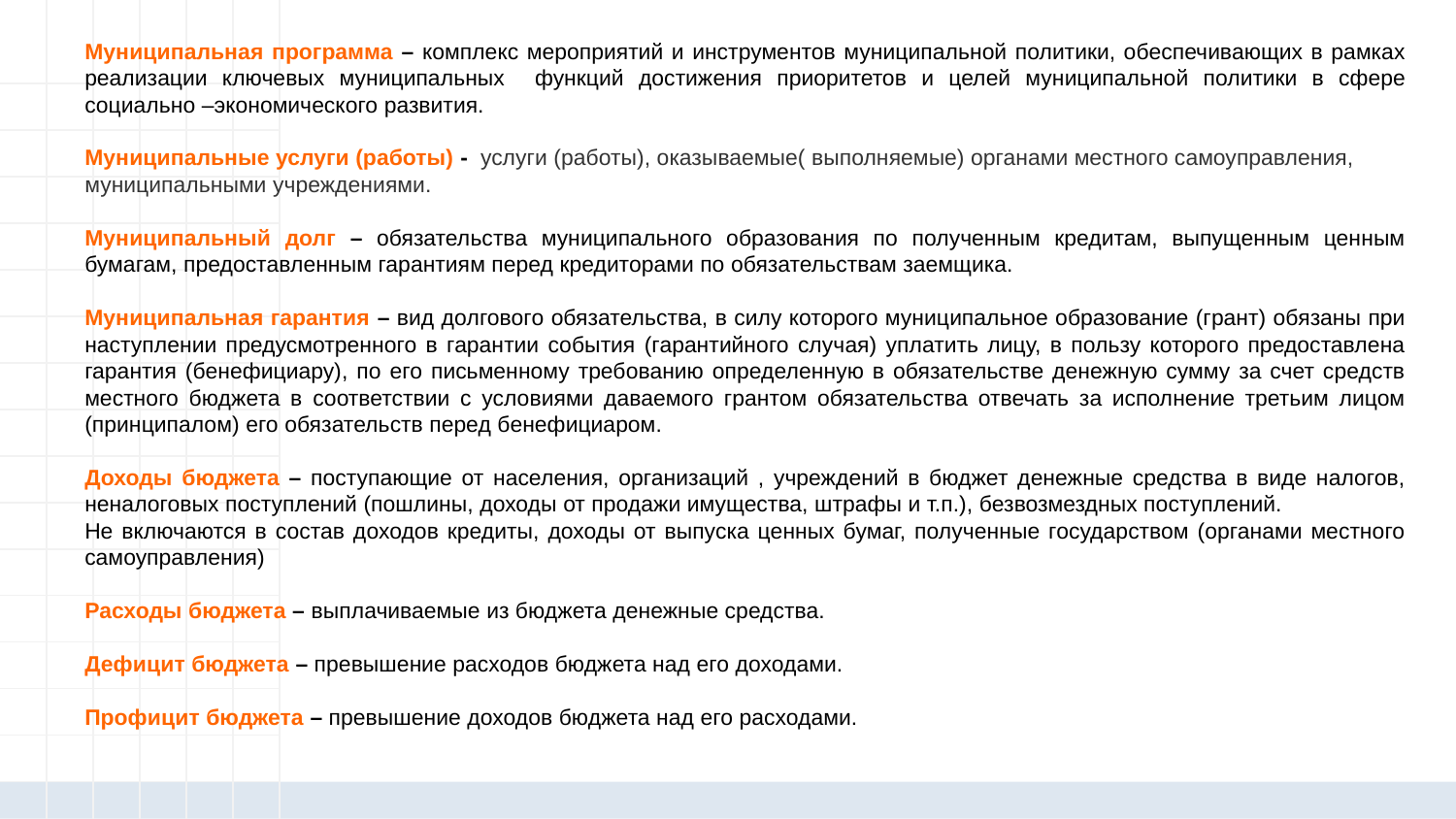

Муниципальная программа – комплекс мероприятий и инструментов муниципальной политики, обеспечивающих в рамках реализации ключевых муниципальных  функций достижения приоритетов и целей муниципальной политики в сфере социально –экономического развития.

Муниципальные услуги (работы) -  услуги (работы), оказываемые( выполняемые) органами местного самоуправления, муниципальными учреждениями.

Муниципальный долг – обязательства муниципального образования по полученным кредитам, выпущенным ценным бумагам, предоставленным гарантиям перед кредиторами по обязательствам заемщика.

Муниципальная гарантия – вид долгового обязательства, в силу которого муниципальное образование (грант) обязаны при наступлении предусмотренного в гарантии события (гарантийного случая) уплатить лицу, в пользу которого предоставлена гарантия (бенефициару), по его письменному требованию определенную в обязательстве денежную сумму за счет средств местного бюджета в соответствии с условиями даваемого грантом обязательства отвечать за исполнение третьим лицом (принципалом) его обязательств перед бенефициаром.

Доходы бюджета – поступающие от населения, организаций , учреждений в бюджет денежные средства в виде налогов, неналоговых поступлений (пошлины, доходы от продажи имущества, штрафы и т.п.), безвозмездных поступлений.
Не включаются в состав доходов кредиты, доходы от выпуска ценных бумаг, полученные государством (органами местного самоуправления)

Расходы бюджета – выплачиваемые из бюджета денежные средства.

Дефицит бюджета – превышение расходов бюджета над его доходами.

Профицит бюджета – превышение доходов бюджета над его расходами.